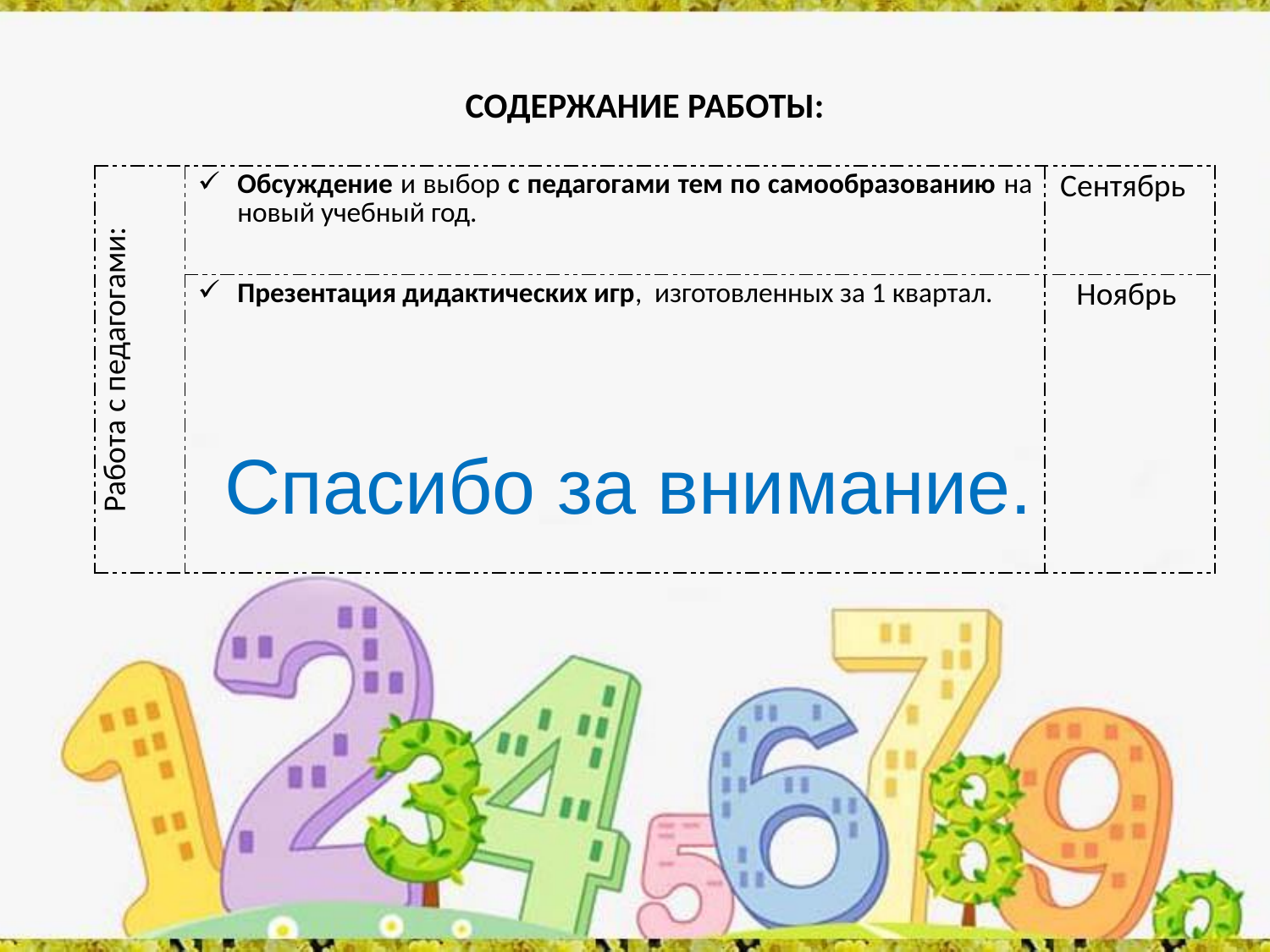

# Содержание работы:
| Работа с педагогами: | Обсуждение и выбор с педагогами тем по самообразованию на новый учебный год. | Сентябрь |
| --- | --- | --- |
|  | Презентация дидактических игр, изготовленных за 1 квартал. | Ноябрь |
Спасибо за внимание.